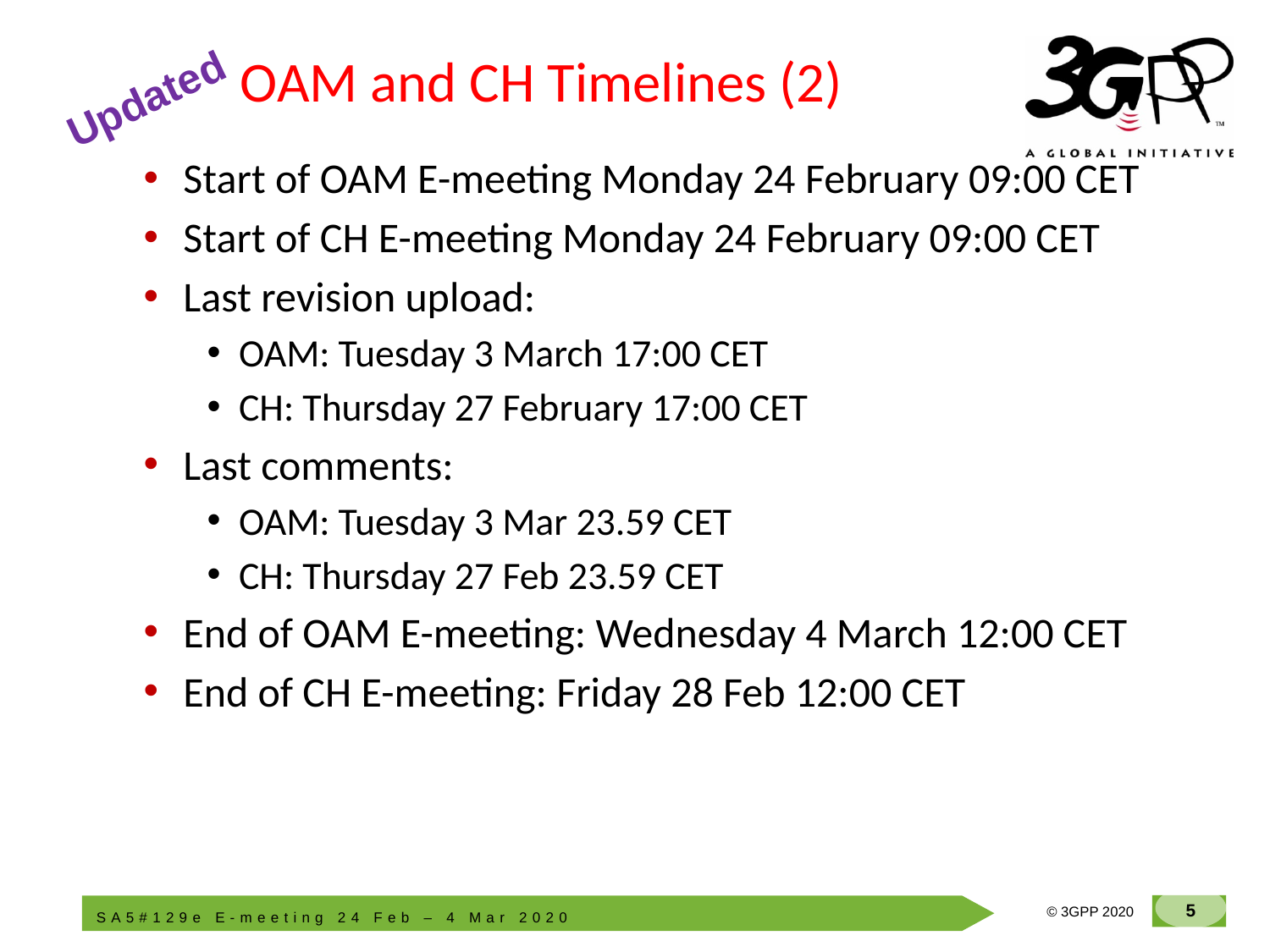

# OAM and CH Timelines (2)
Updated
Start of OAM E-meeting Monday 24 February 09:00 CET
Start of CH E-meeting Monday 24 February 09:00 CET
Last revision upload:
OAM: Tuesday 3 March 17:00 CET
CH: Thursday 27 February 17:00 CET
Last comments:
OAM: Tuesday 3 Mar 23.59 CET
CH: Thursday 27 Feb 23.59 CET
End of OAM E-meeting: Wednesday 4 March 12:00 CET
End of CH E-meeting: Friday 28 Feb 12:00 CET